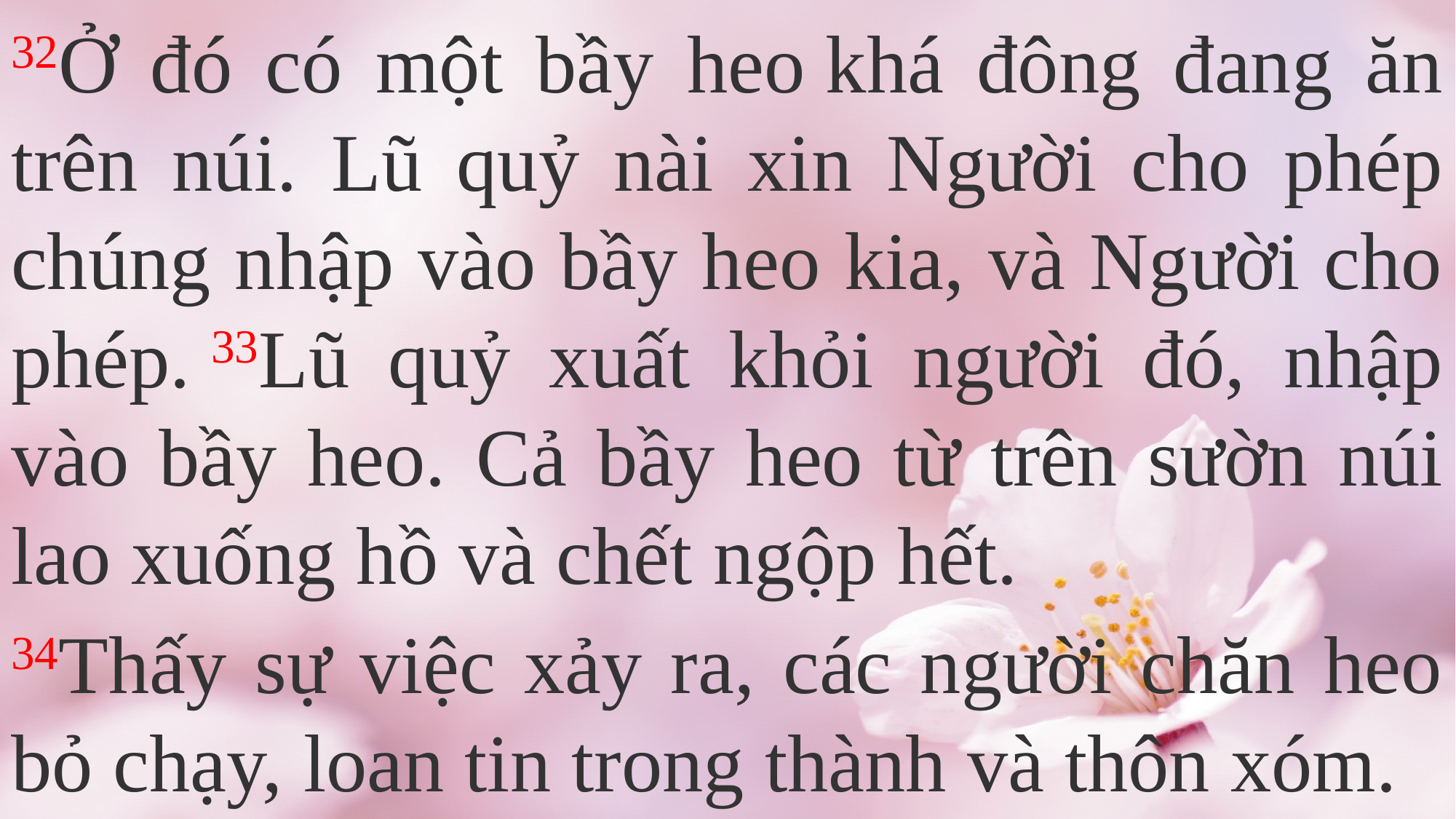

32Ở đó có một bầy heo khá đông đang ăn trên núi. Lũ quỷ nài xin Người cho phép chúng nhập vào bầy heo kia, và Người cho phép. 33Lũ quỷ xuất khỏi người đó, nhập vào bầy heo. Cả bầy heo từ trên sườn núi lao xuống hồ và chết ngộp hết.
34Thấy sự việc xảy ra, các người chăn heo bỏ chạy, loan tin trong thành và thôn xóm.